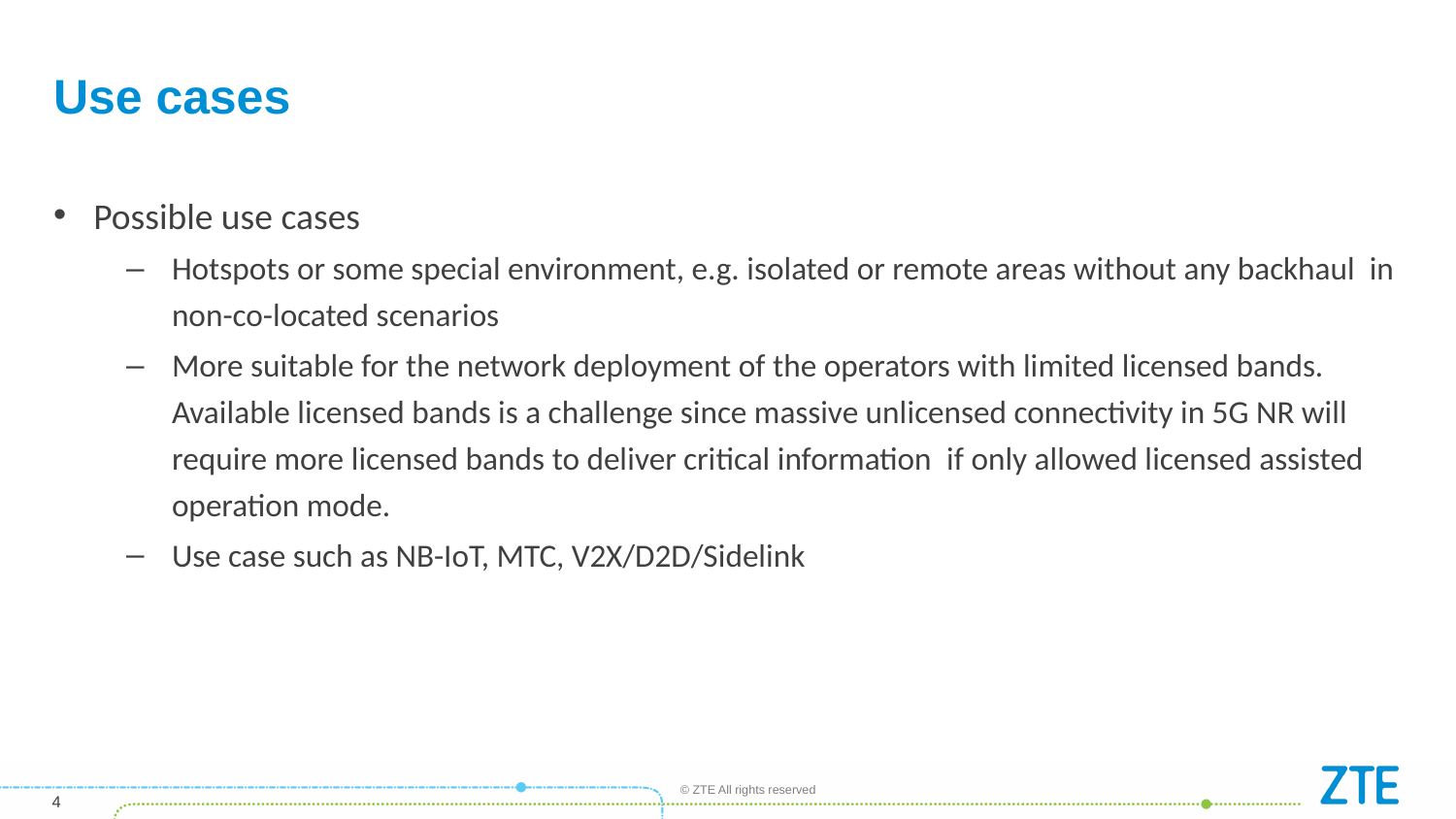

# Use cases
Possible use cases
Hotspots or some special environment, e.g. isolated or remote areas without any backhaul  in non-co-located scenarios
More suitable for the network deployment of the operators with limited licensed bands. Available licensed bands is a challenge since massive unlicensed connectivity in 5G NR will require more licensed bands to deliver critical information  if only allowed licensed assisted operation mode.
Use case such as NB-IoT, MTC, V2X/D2D/Sidelink